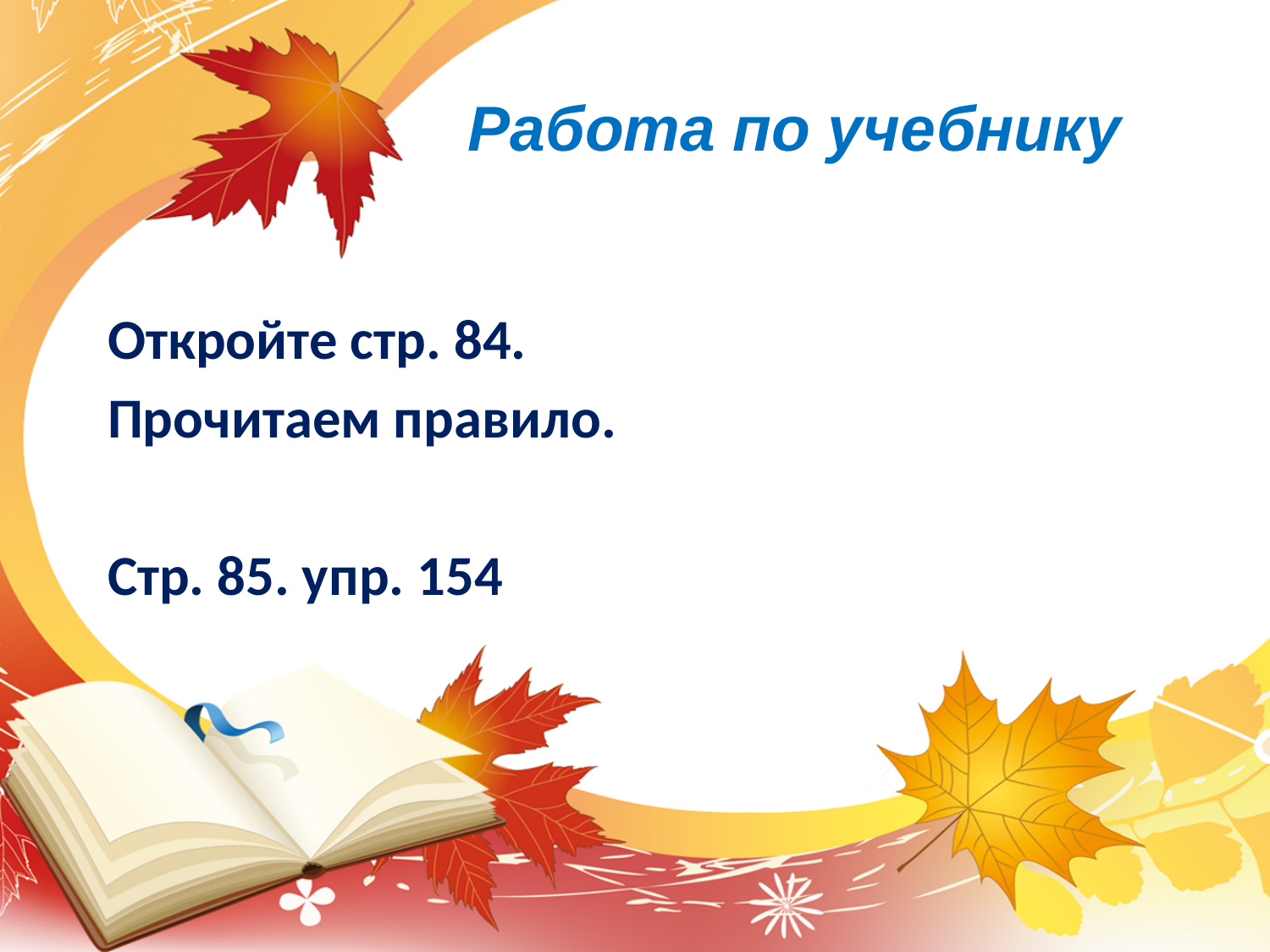

# Работа по учебнику
Откройте стр. 84.
Прочитаем правило.

Стр. 85. упр. 154